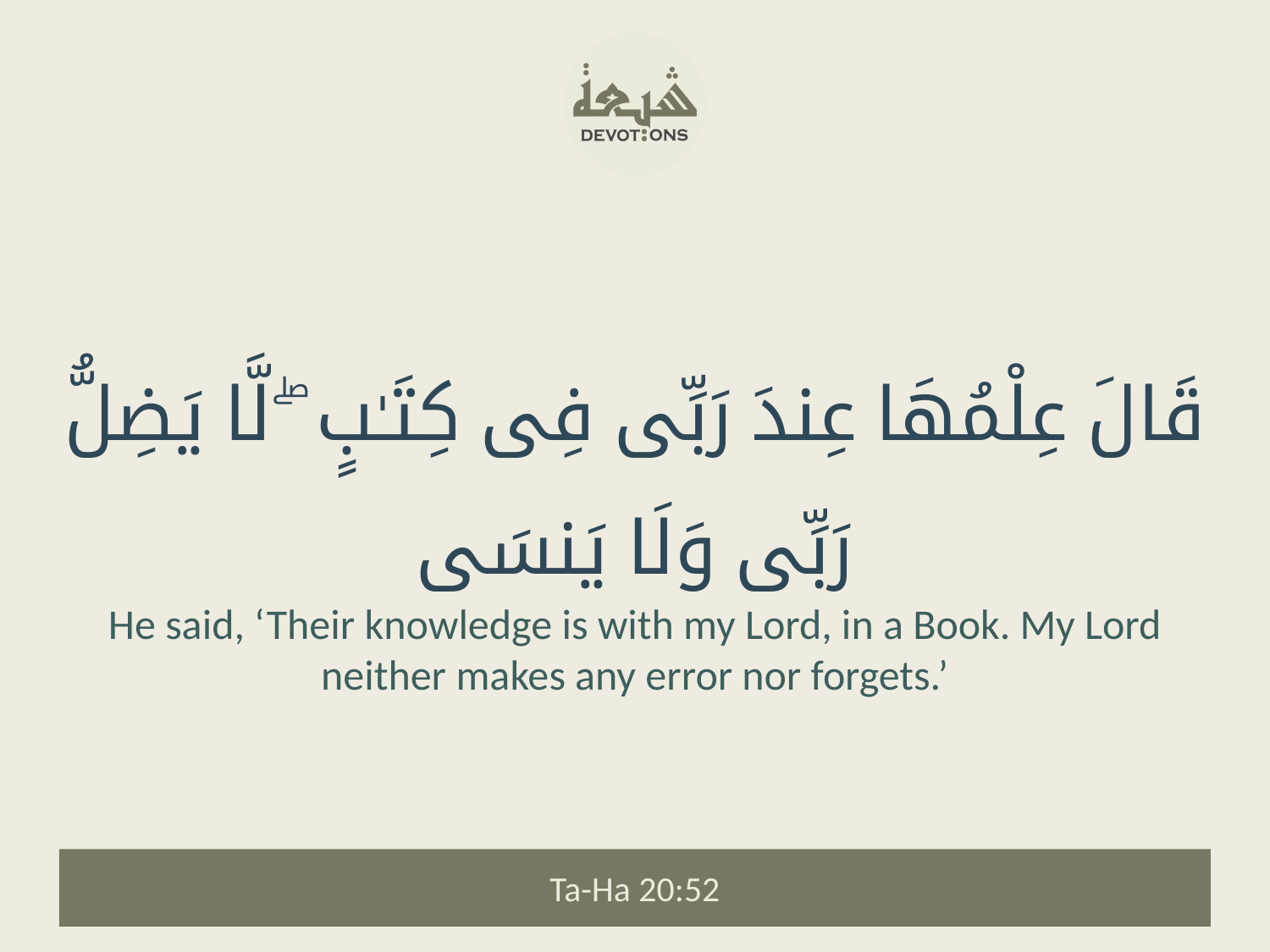

قَالَ عِلْمُهَا عِندَ رَبِّى فِى كِتَـٰبٍ ۖ لَّا يَضِلُّ رَبِّى وَلَا يَنسَى
He said, ‘Their knowledge is with my Lord, in a Book. My Lord neither makes any error nor forgets.’
Ta-Ha 20:52